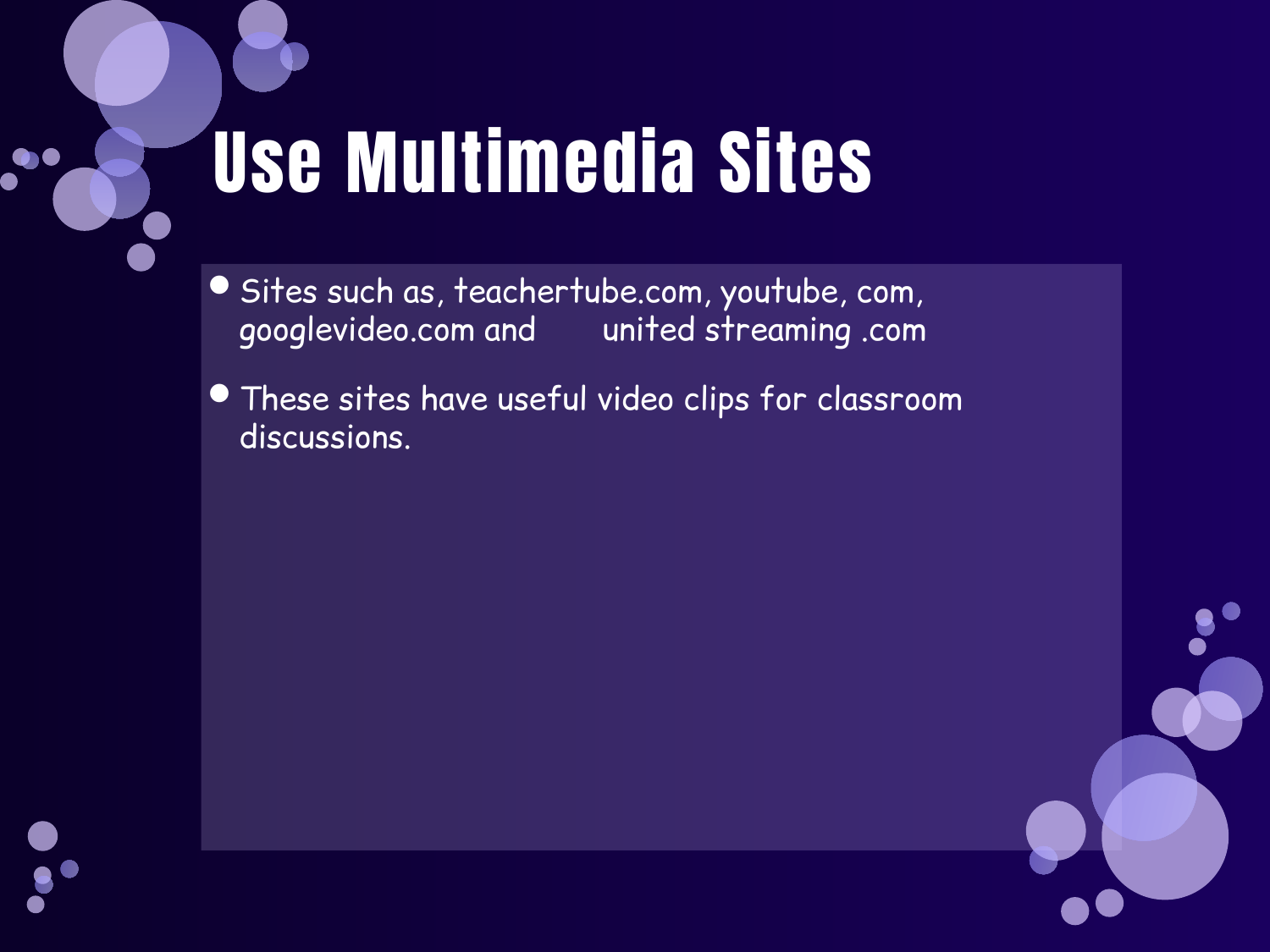

# Use Multimedia Sites
Sites such as, teachertube.com, youtube, com, googlevideo.com and       united streaming .com
These sites have useful video clips for classroom discussions.